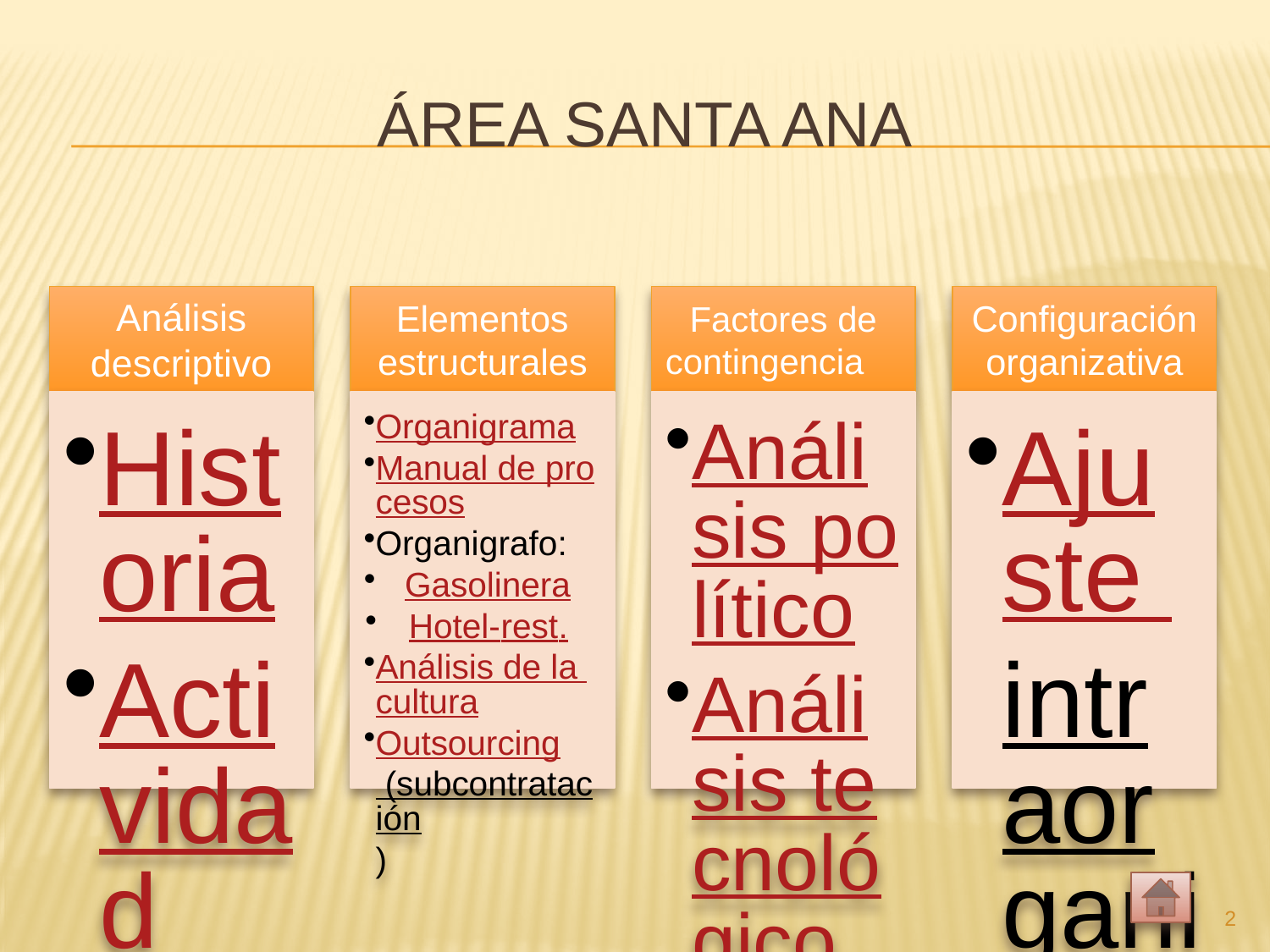

# Área Santa Ana
Análisis descriptivo
Elementos estructurales
Factores de contingencia
Configuración organizativa
Historia
Actividad
Organigrama
Organigrafo:
Análisis de la cultura
Outsourcing (subcontratación)
Análisis político
Manual de procesos
Gasolinera
Hotel-rest.

2